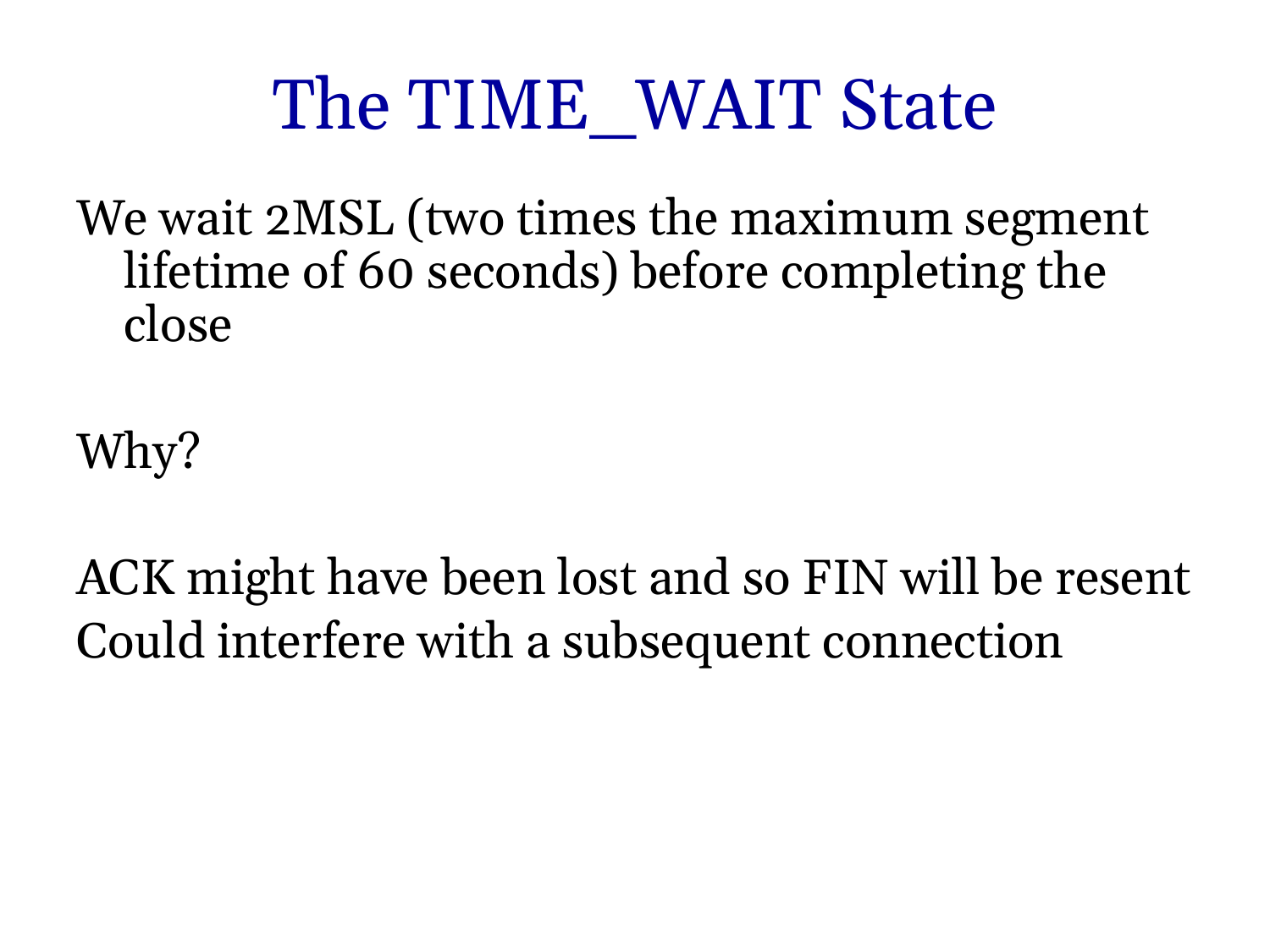

# The TIME_WAIT State
We wait 2MSL (two times the maximum segment lifetime of 60 seconds) before completing the close

Why?

ACK might have been lost and so FIN will be resent
Could interfere with a subsequent connection